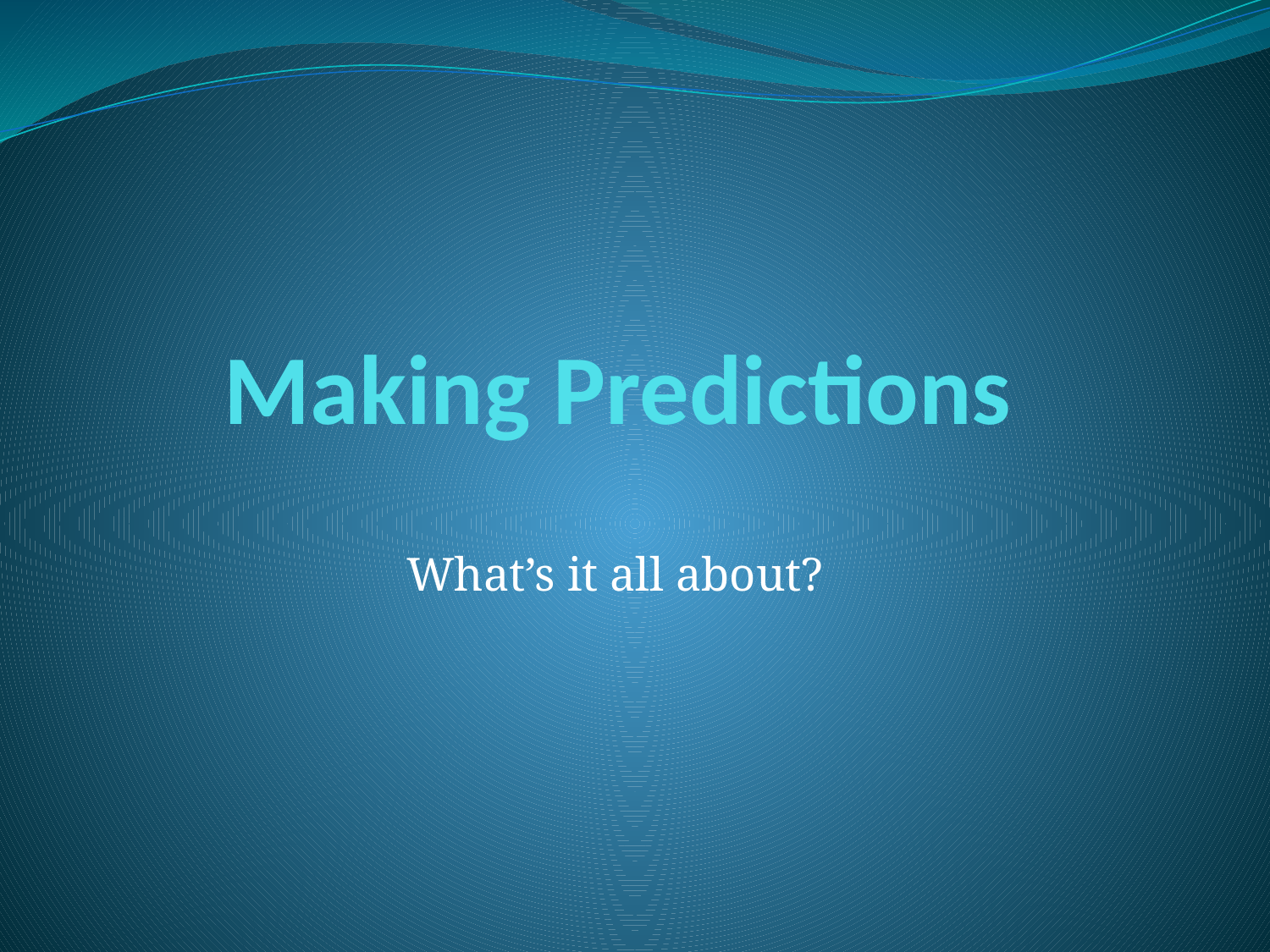

# Making Predictions
What’s it all about?